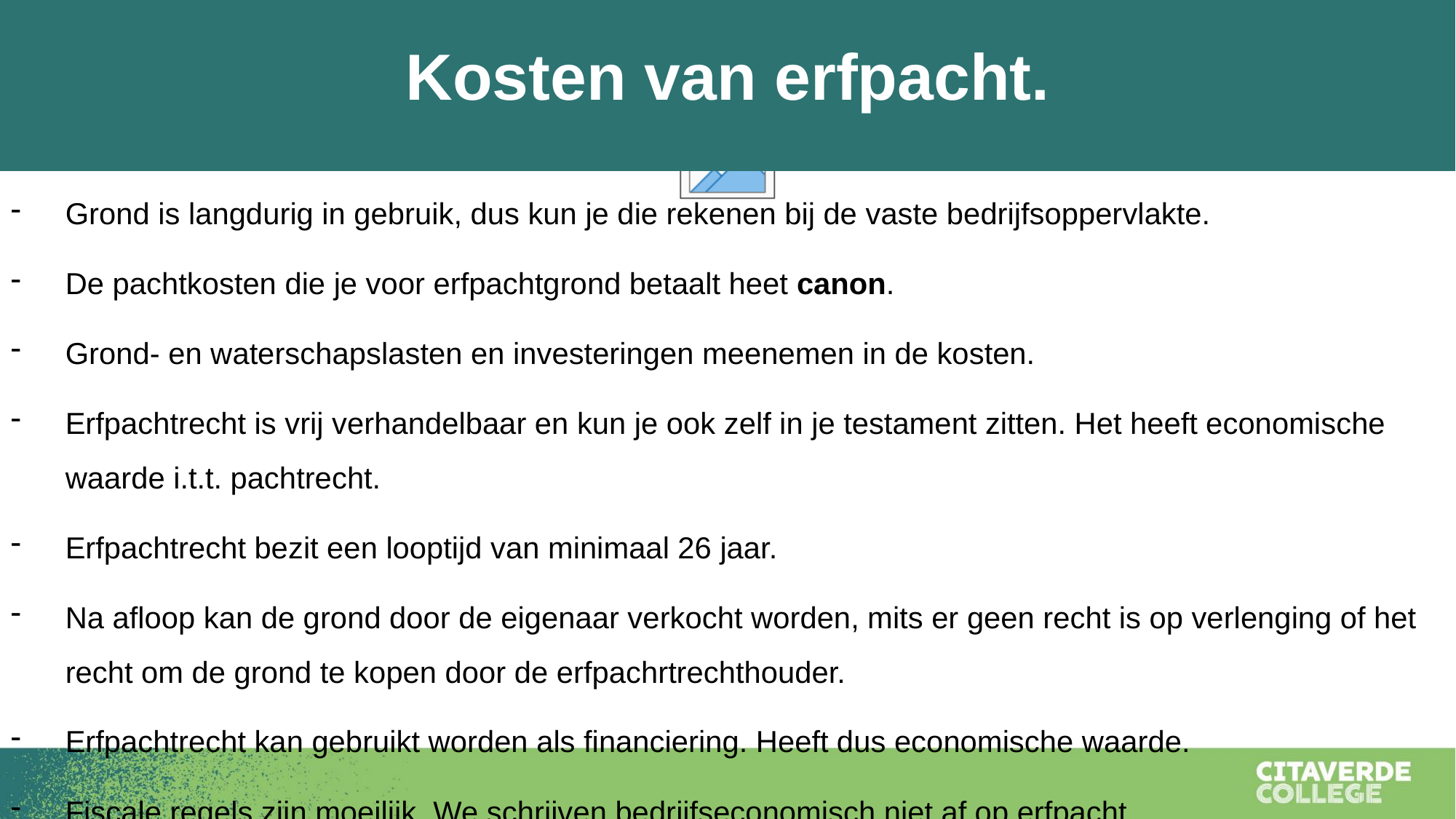

Kosten van erfpacht.
Grond is langdurig in gebruik, dus kun je die rekenen bij de vaste bedrijfsoppervlakte.
De pachtkosten die je voor erfpachtgrond betaalt heet canon.
Grond- en waterschapslasten en investeringen meenemen in de kosten.
Erfpachtrecht is vrij verhandelbaar en kun je ook zelf in je testament zitten. Het heeft economische waarde i.t.t. pachtrecht.
Erfpachtrecht bezit een looptijd van minimaal 26 jaar.
Na afloop kan de grond door de eigenaar verkocht worden, mits er geen recht is op verlenging of het recht om de grond te kopen door de erfpachrtrechthouder.
Erfpachtrecht kan gebruikt worden als financiering. Heeft dus economische waarde.
Fiscale regels zijn moeilijk. We schrijven bedrijfseconomisch niet af op erfpacht.